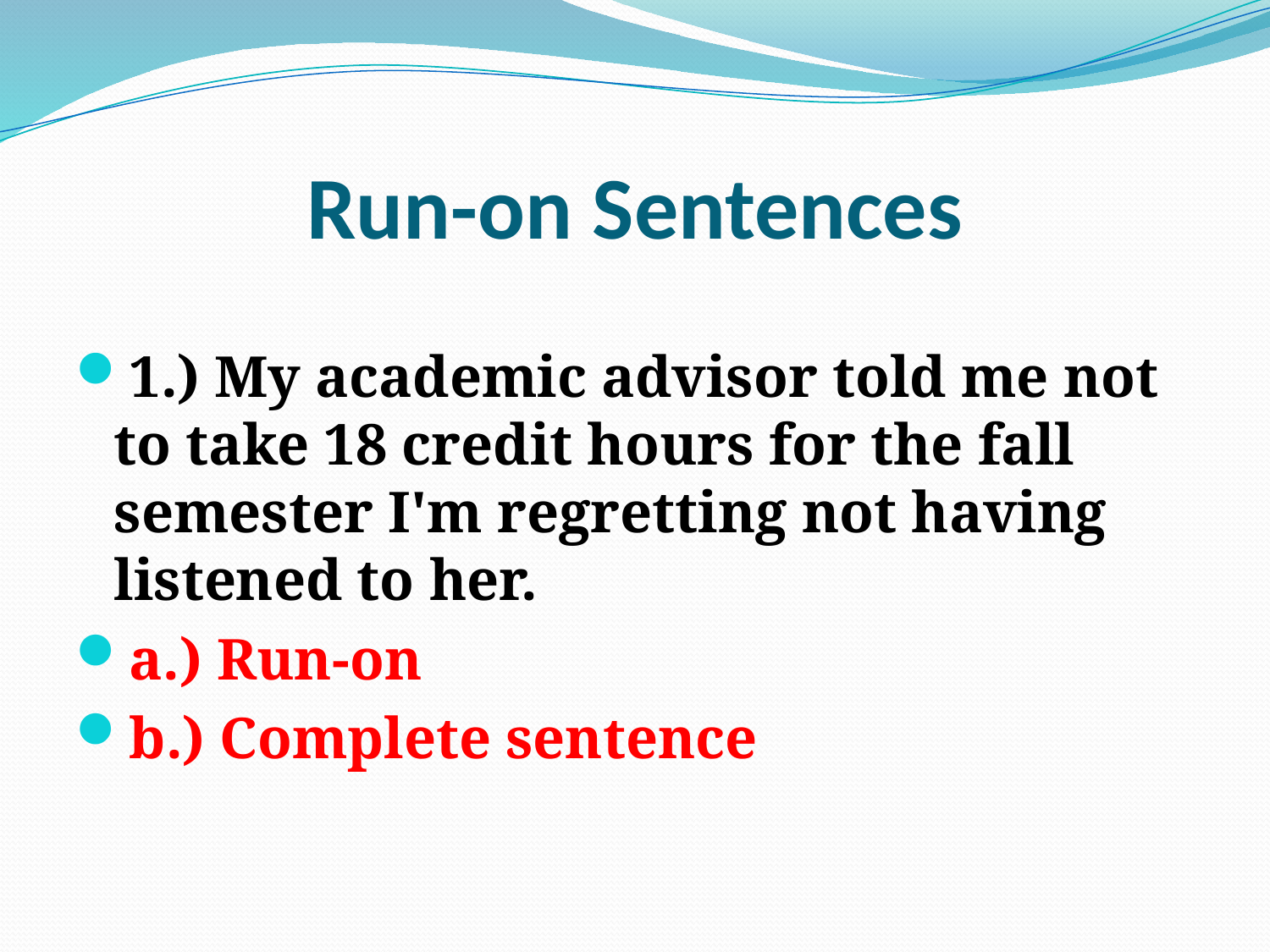

# Run-on Sentences

1.) My academic advisor told me not to take 18 credit hours for the fall semester I'm regretting not having listened to her.
a.) Run-on
b.) Complete sentence